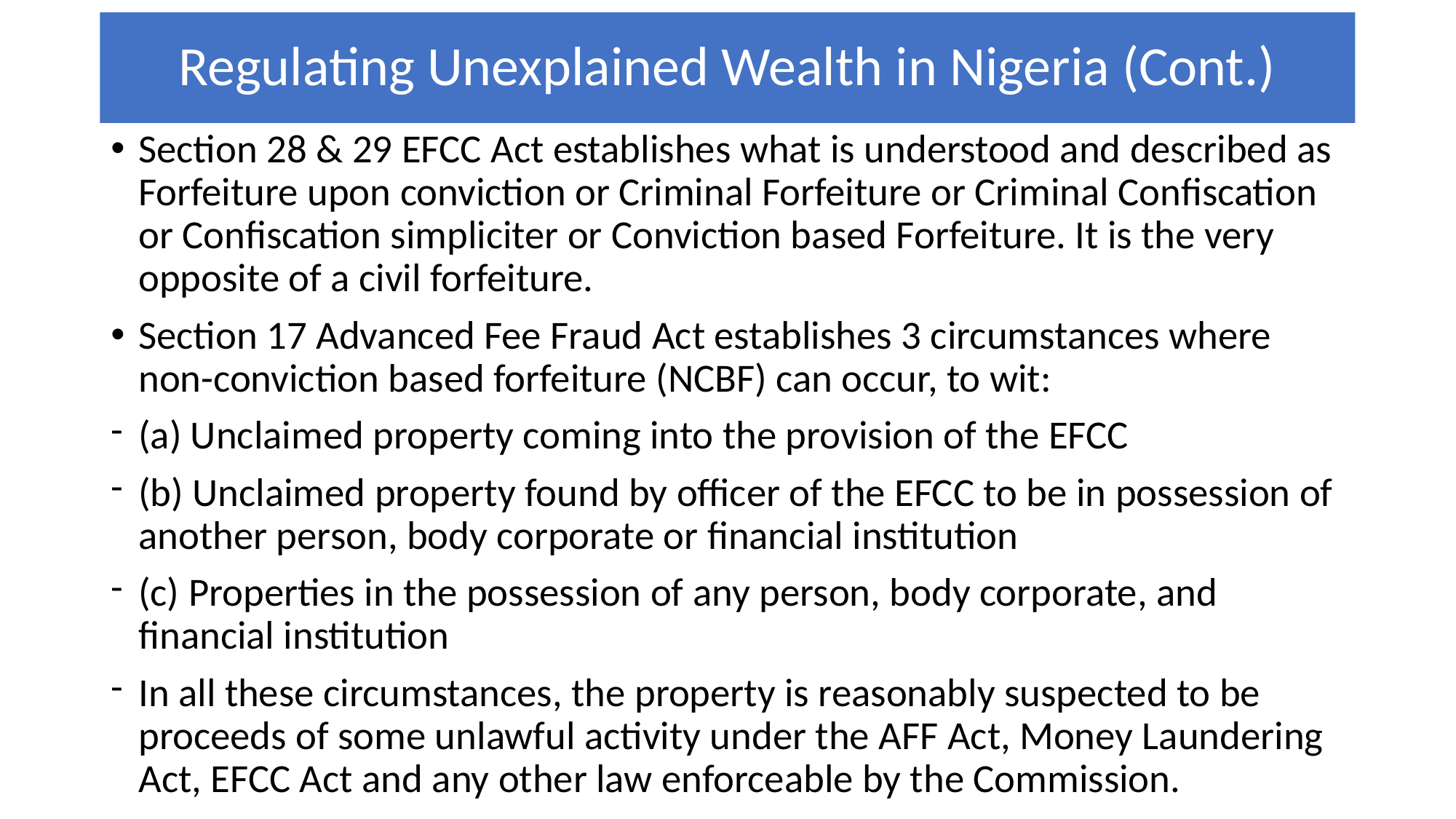

# Regulating Unexplained Wealth in Nigeria (Cont.)
Section 28 & 29 EFCC Act establishes what is understood and described as Forfeiture upon conviction or Criminal Forfeiture or Criminal Confiscation or Confiscation simpliciter or Conviction based Forfeiture. It is the very opposite of a civil forfeiture.
Section 17 Advanced Fee Fraud Act establishes 3 circumstances where non-conviction based forfeiture (NCBF) can occur, to wit:
(a) Unclaimed property coming into the provision of the EFCC
(b) Unclaimed property found by officer of the EFCC to be in possession of another person, body corporate or financial institution
(c) Properties in the possession of any person, body corporate, and financial institution
In all these circumstances, the property is reasonably suspected to be proceeds of some unlawful activity under the AFF Act, Money Laundering Act, EFCC Act and any other law enforceable by the Commission.